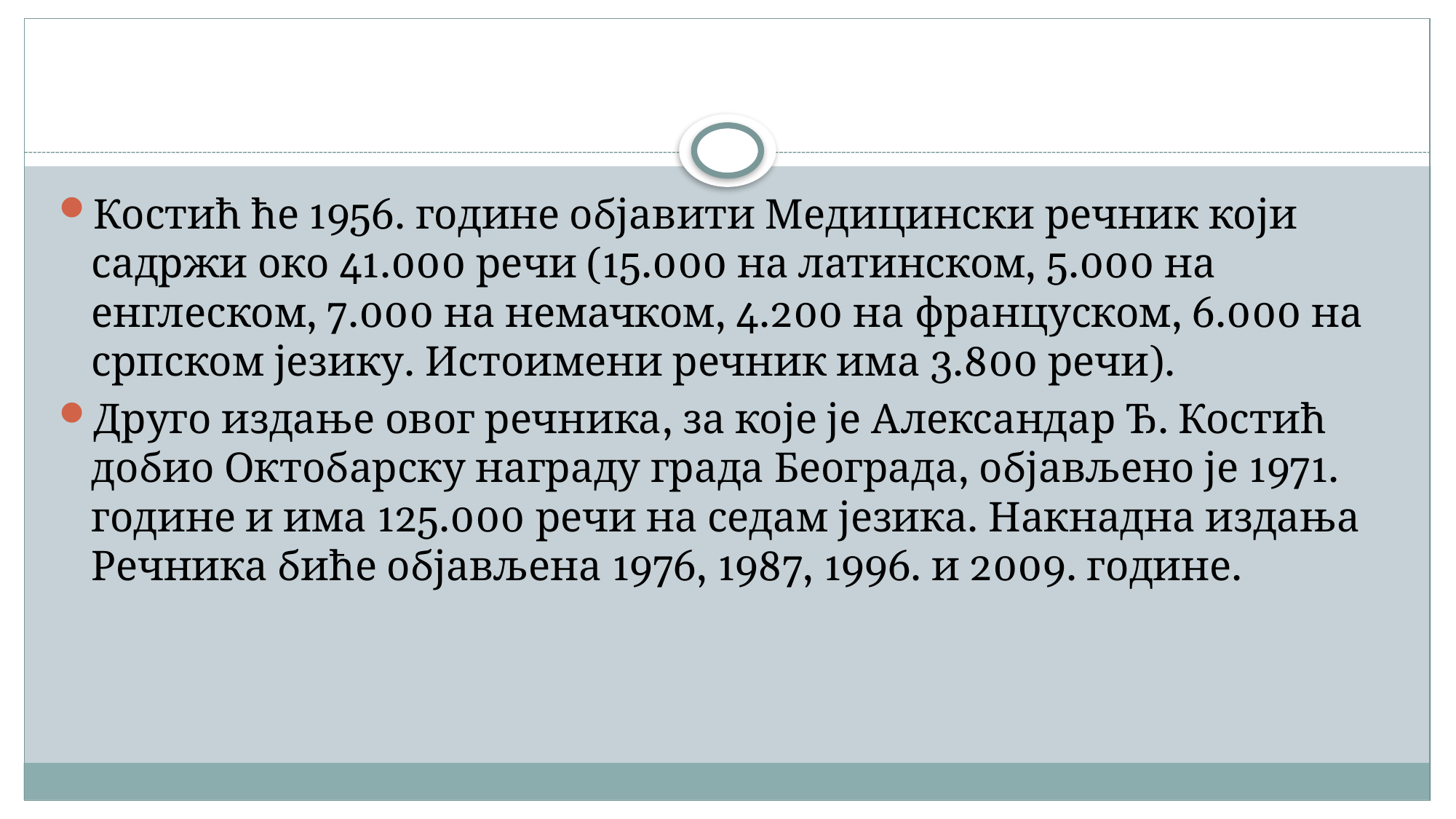

#
Костић ће 1956. године објавити Медицински речник који садржи око 41.000 речи (15.000 на латинском, 5.000 на енглеском, 7.000 на немачком, 4.200 на француском, 6.000 на српском језику. Истоимени речник има 3.800 речи).
Друго издање овог речника, за које је Александар Ђ. Костић добио Октобарску награду града Београда, објављено је 1971. године и има 125.000 речи на седам језика. Накнадна издања Речника биће објављена 1976, 1987, 1996. и 2009. године.